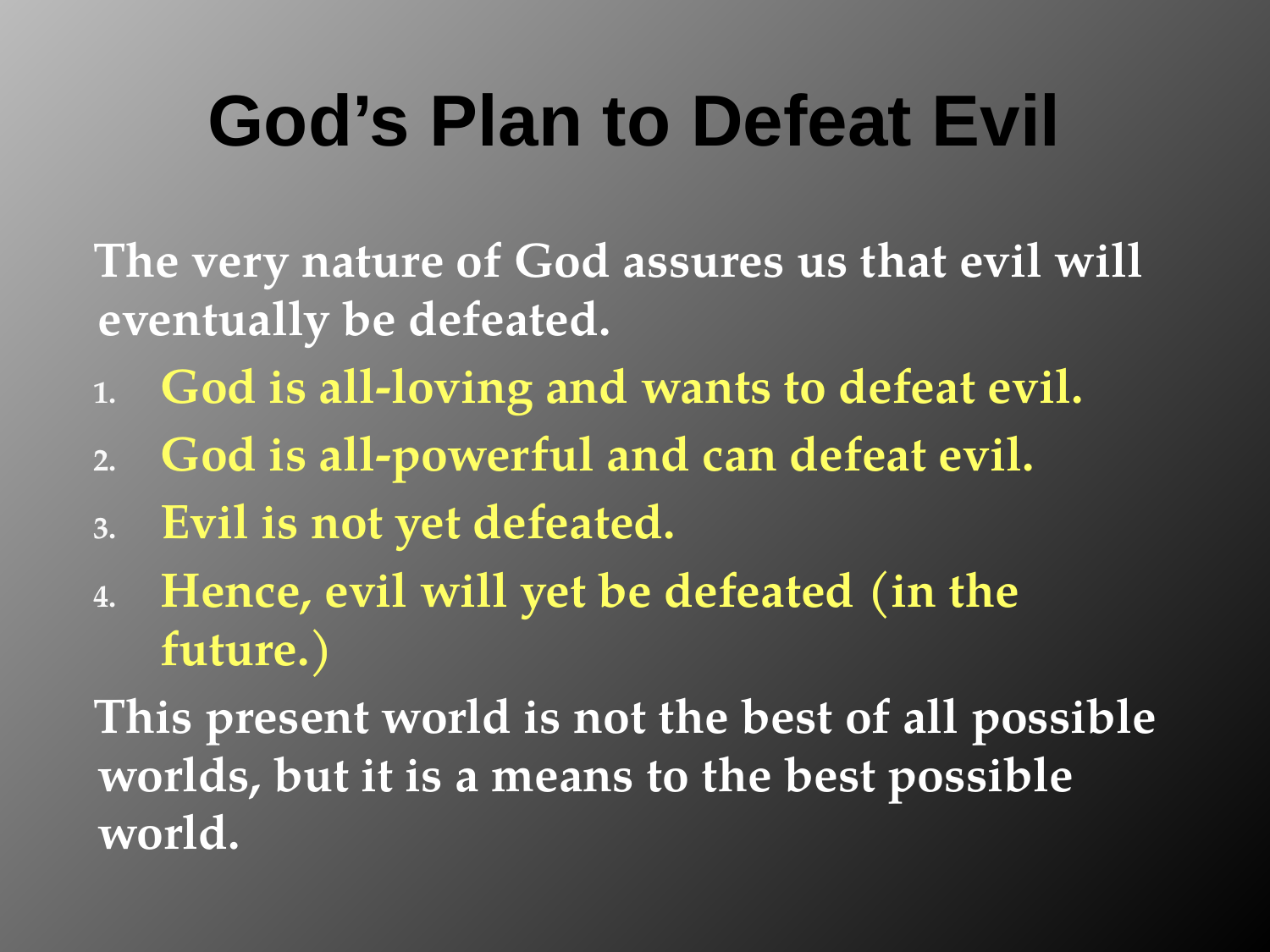

# God’s Plan to Defeat Evil
The very nature of God assures us that evil will eventually be defeated.
God is all-loving and wants to defeat evil.
God is all-powerful and can defeat evil.
Evil is not yet defeated.
Hence, evil will yet be defeated (in the future.)
This present world is not the best of all possible worlds, but it is a means to the best possible world.